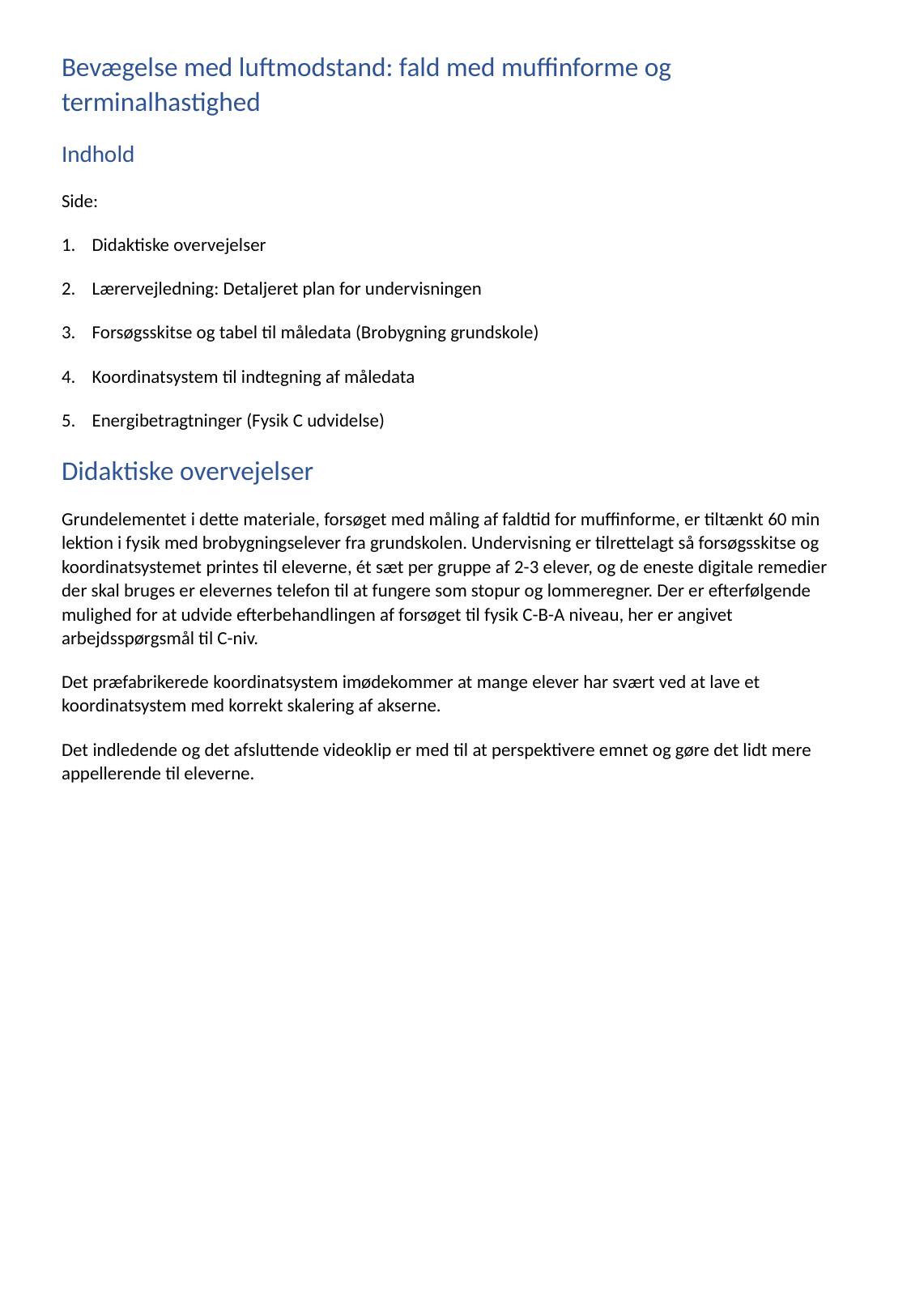

Bevægelse med luftmodstand: fald med muffinforme og terminalhastighed
Indhold
Side:
Didaktiske overvejelser
Lærervejledning: Detaljeret plan for undervisningen
Forsøgsskitse og tabel til måledata (Brobygning grundskole)
Koordinatsystem til indtegning af måledata
Energibetragtninger (Fysik C udvidelse)
Didaktiske overvejelser
Grundelementet i dette materiale, forsøget med måling af faldtid for muffinforme, er tiltænkt 60 min lektion i fysik med brobygningselever fra grundskolen. Undervisning er tilrettelagt så forsøgsskitse og koordinatsystemet printes til eleverne, ét sæt per gruppe af 2-3 elever, og de eneste digitale remedier der skal bruges er elevernes telefon til at fungere som stopur og lommeregner. Der er efterfølgende mulighed for at udvide efterbehandlingen af forsøget til fysik C-B-A niveau, her er angivet arbejdsspørgsmål til C-niv.
Det præfabrikerede koordinatsystem imødekommer at mange elever har svært ved at lave et koordinatsystem med korrekt skalering af akserne.
Det indledende og det afsluttende videoklip er med til at perspektivere emnet og gøre det lidt mere appellerende til eleverne.